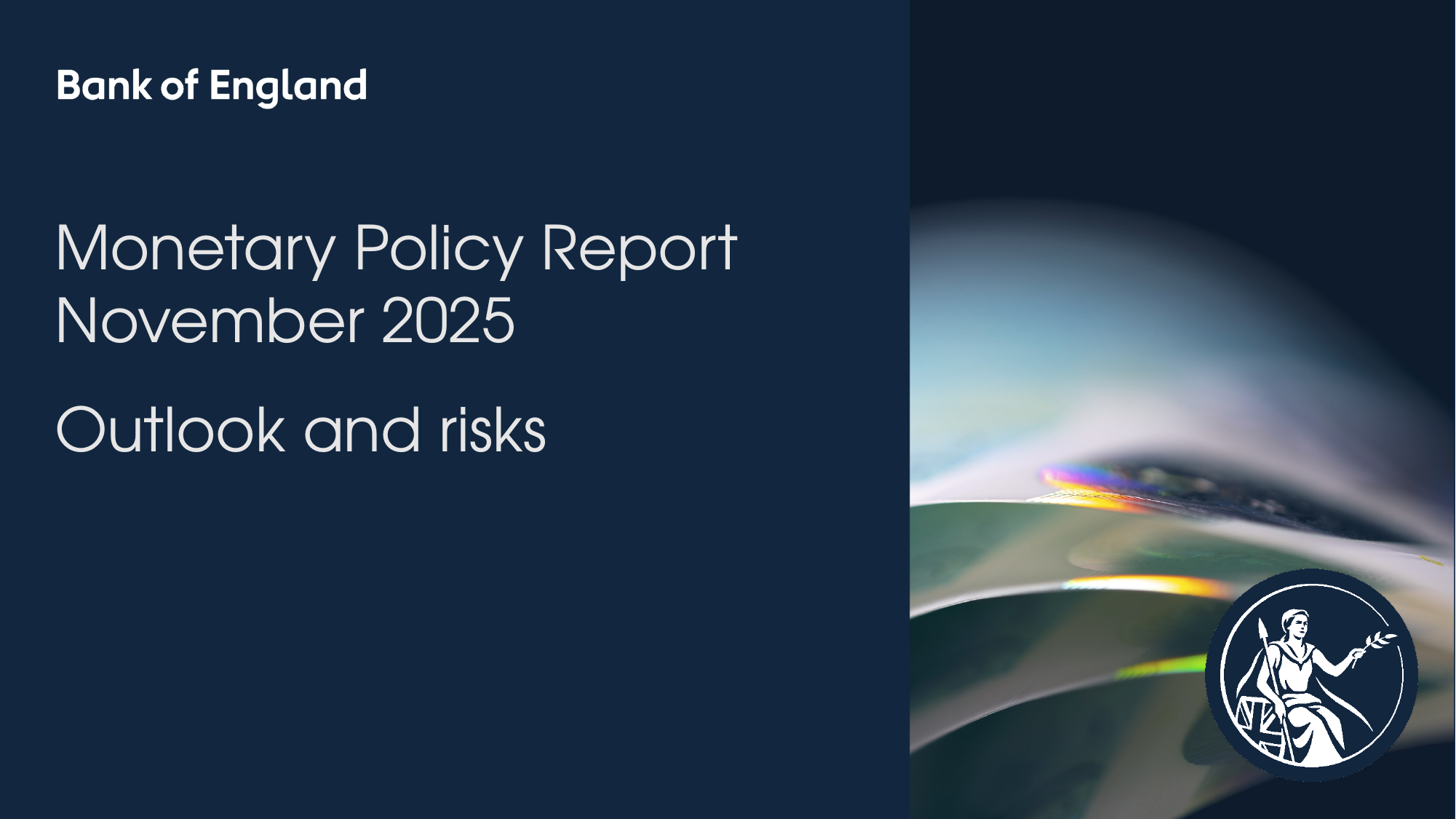

Monetary Policy Report
November 2025
Outlook and risks